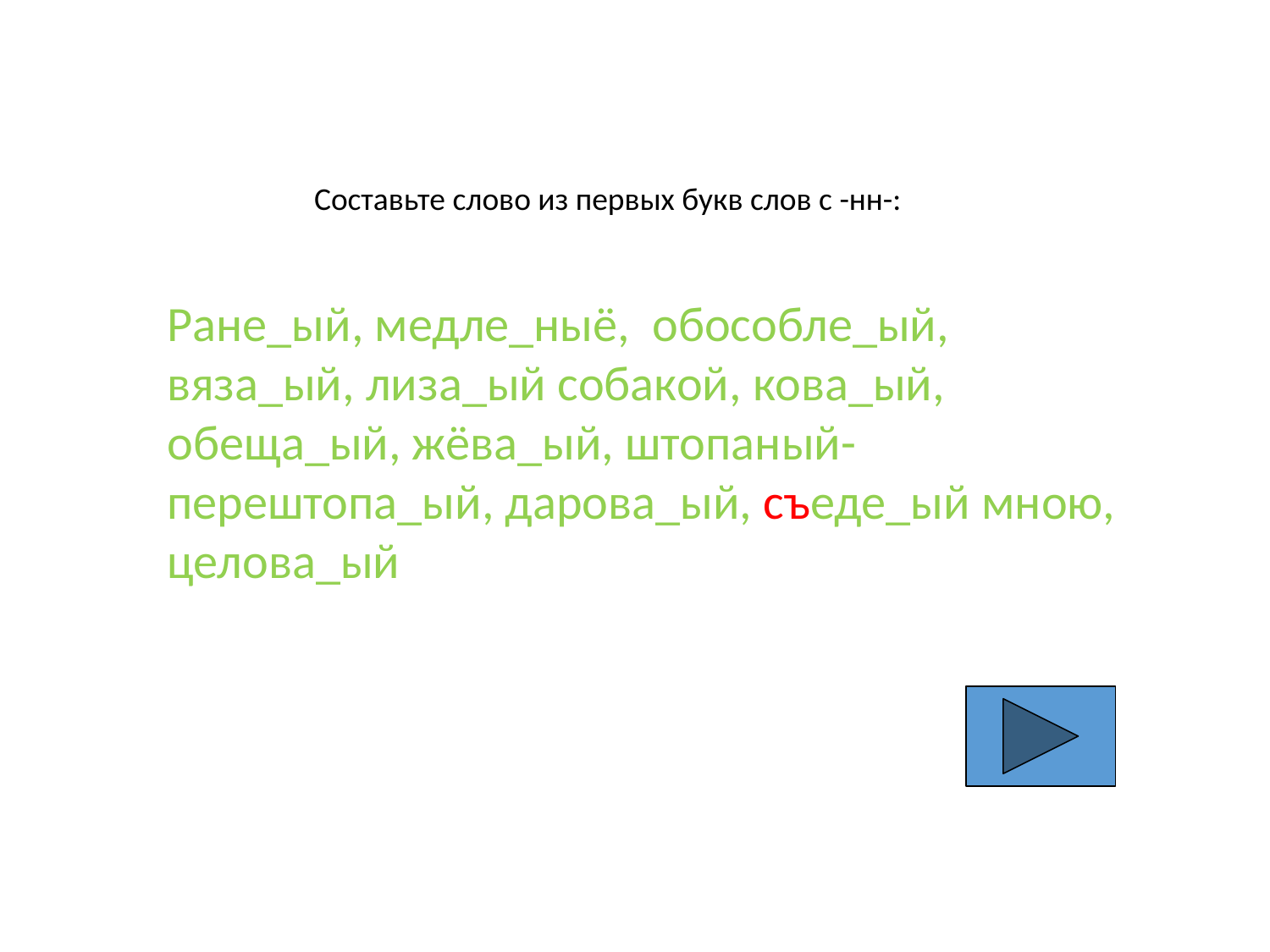

Составьте слово из первых букв слов с -нн-:
Ране_ый, медле_ныё,  обособле_ый, вяза_ый, лиза_ый собакой, кова_ый, обеща_ый, жёва_ый, штопаный-перештопа_ый, дарова_ый, съеде_ый мною, целова_ый